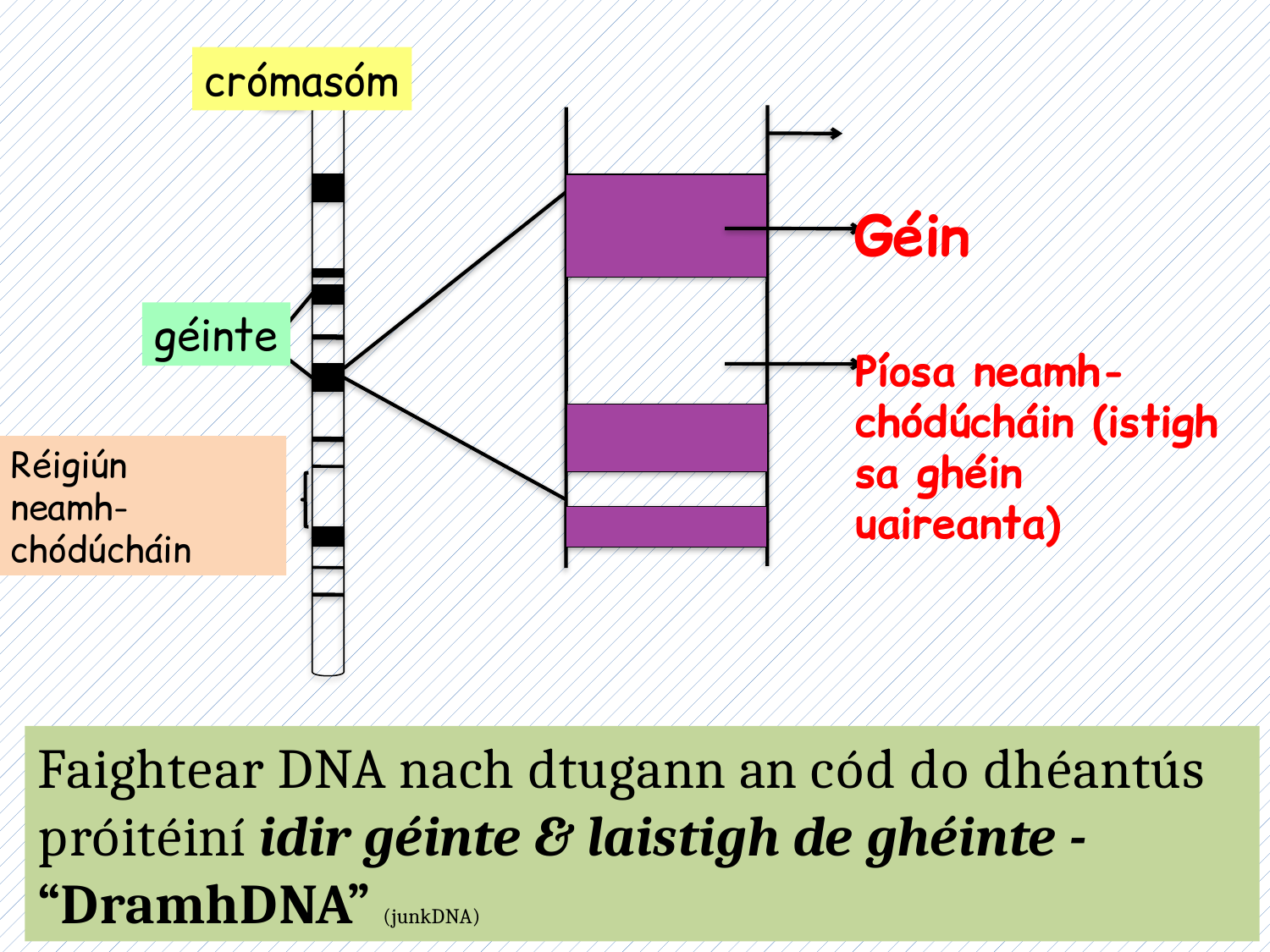

crómasóm

Géin

géinte

Réigiún
neamh-chódúcháin

Píosa neamh- chódúcháin (istigh sa ghéin uaireanta)
Faightear DNA nach dtugann an cód do dhéantús próitéiní idir géinte & laistigh de ghéinte - “DramhDNA” (junkDNA)
14